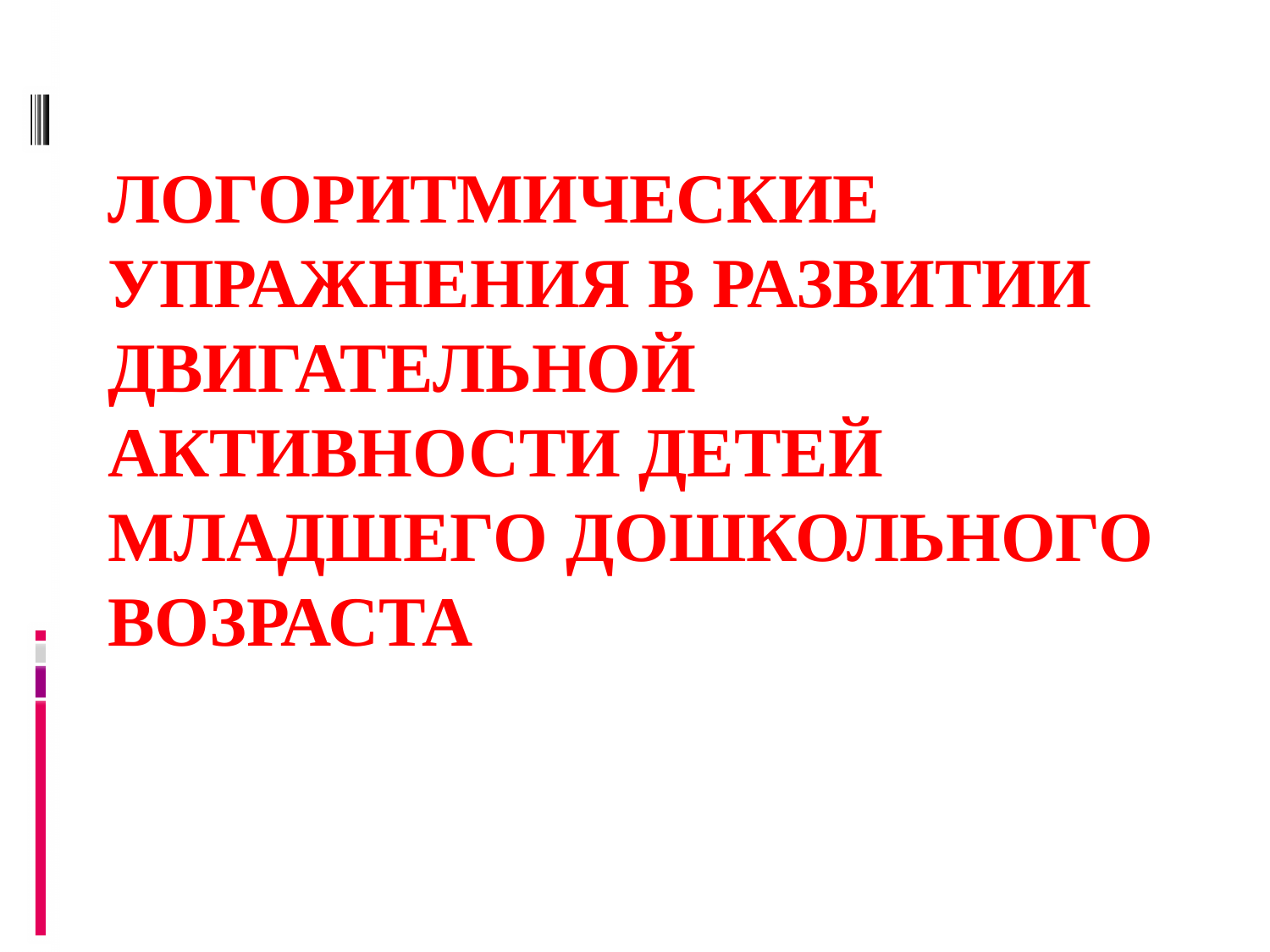

# Логоритмические упражнения в развитии двигательной активности детей младшего дошкольного возраста